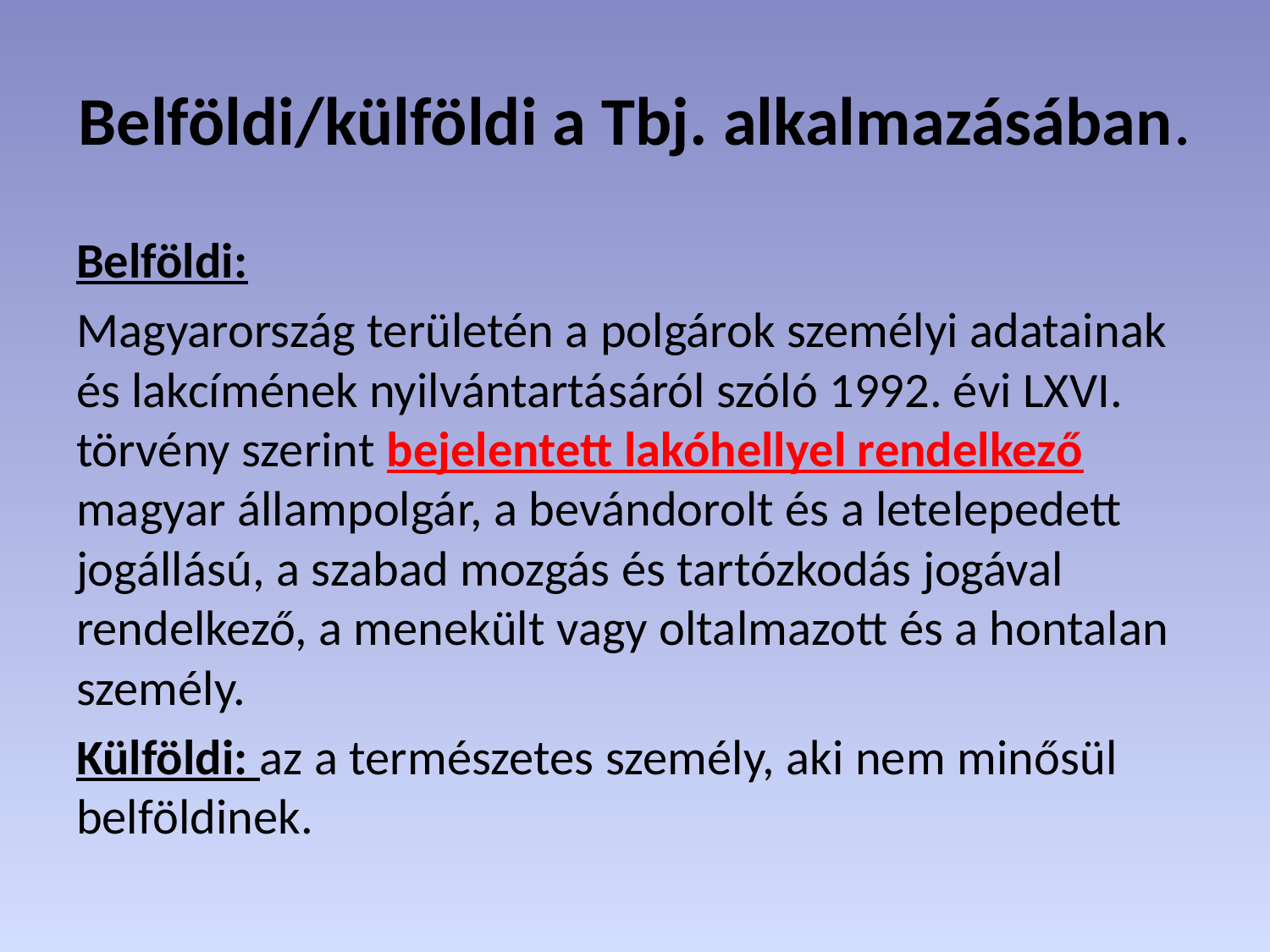

# Belföldi/külföldi a Tbj. alkalmazásában.
Belföldi:
Magyarország területén a polgárok személyi adatainak és lakcímének nyilvántartásáról szóló 1992. évi LXVI. törvény szerint bejelentett lakóhellyel rendelkező magyar állampolgár, a bevándorolt és a letelepedett jogállású, a szabad mozgás és tartózkodás jogával rendelkező, a menekült vagy oltalmazott és a hontalan személy.
Külföldi: az a természetes személy, aki nem minősül belföldinek.